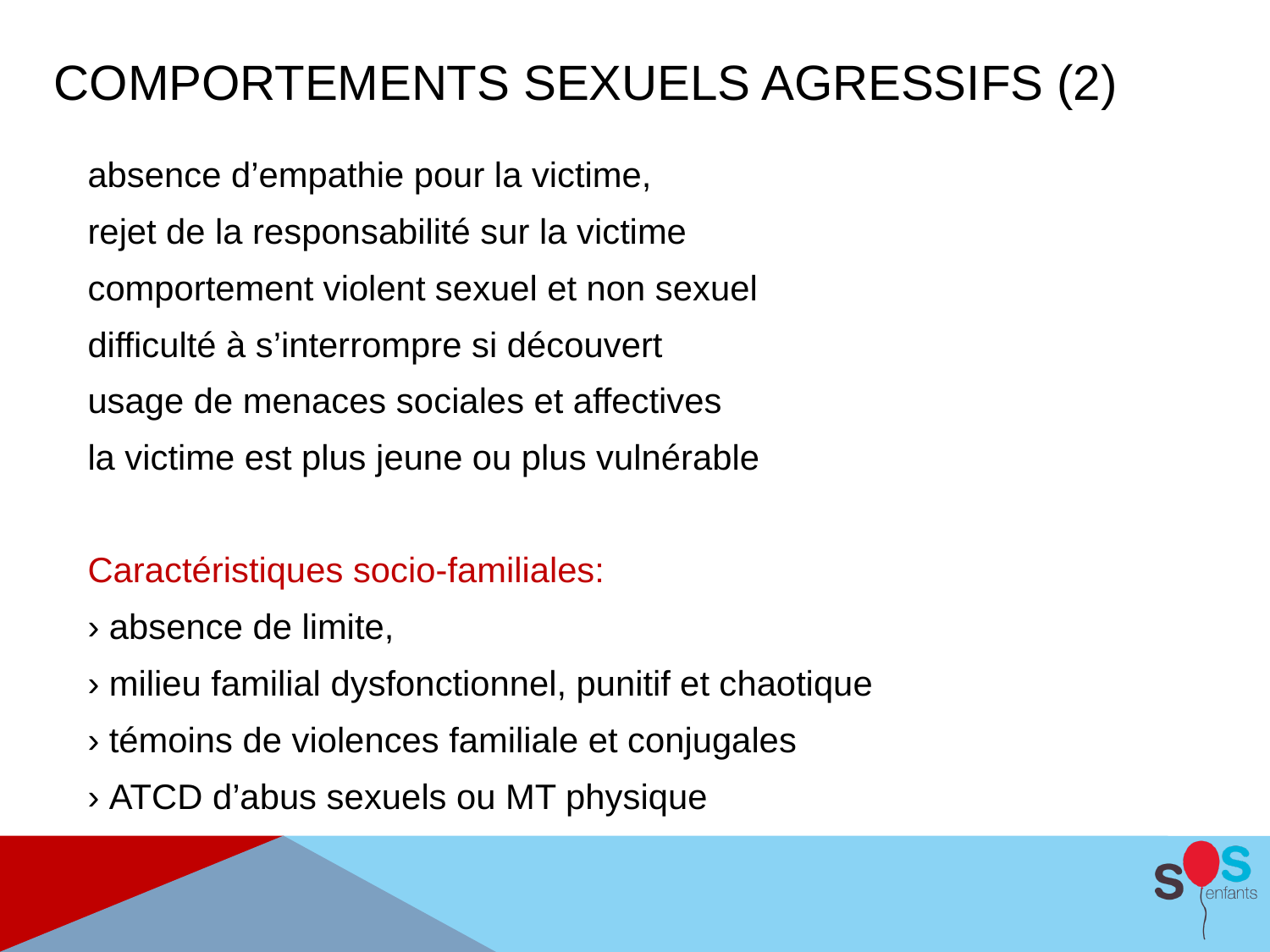

Comportements sexuels agressifs (2)
absence d’empathie pour la victime,
rejet de la responsabilité sur la victime
comportement violent sexuel et non sexuel
difficulté à s’interrompre si découvert
usage de menaces sociales et affectives
la victime est plus jeune ou plus vulnérable

Caractéristiques socio-familiales:
› absence de limite,
› milieu familial dysfonctionnel, punitif et chaotique
› témoins de violences familiale et conjugales
› ATCD d’abus sexuels ou MT physique